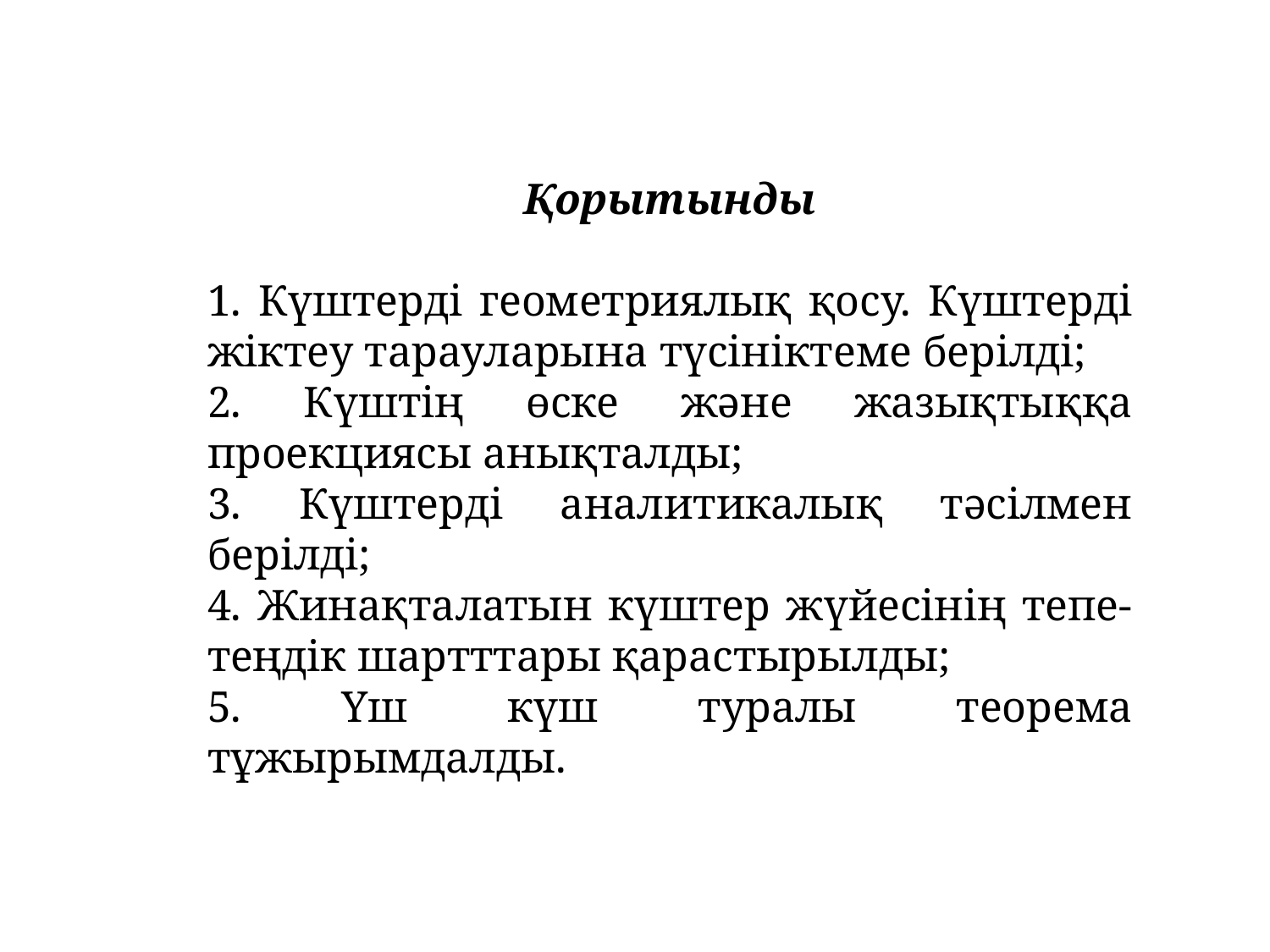

Қорытынды

1. Күштерді геометриялық қосу. Күштерді жіктеу тарауларына түсініктеме берілді;
2. Күштің өске және жазықтыққа проекциясы анықталды;
3. Күштерді аналитикалық тәсілмен берілді;
4. Жинақталатын күштер жүйесінің тепе-теңдік шартттары қарастырылды;
5. Үш күш туралы теорема тұжырымдалды.